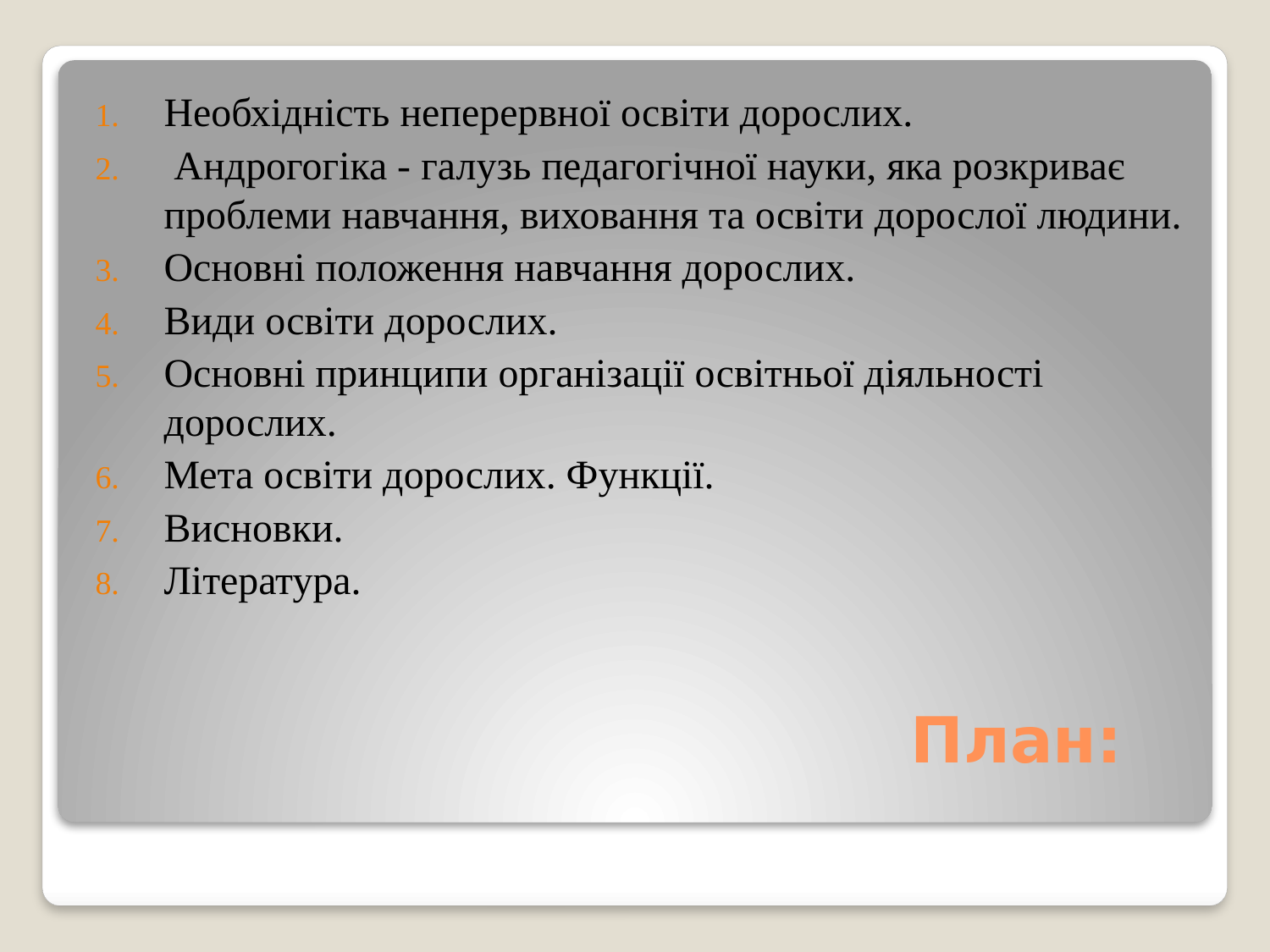

Необхідність неперервної освіти дорослих.
 Андрогогіка - галузь педагогічної науки, яка розкриває проблеми навчання, виховання та освіти дорослої людини.
Основні положення навчання дорослих.
Види освіти дорослих.
Основні принципи організації освітньої діяльності дорослих.
Мета освіти дорослих. Функції.
Висновки.
Література.

# План: